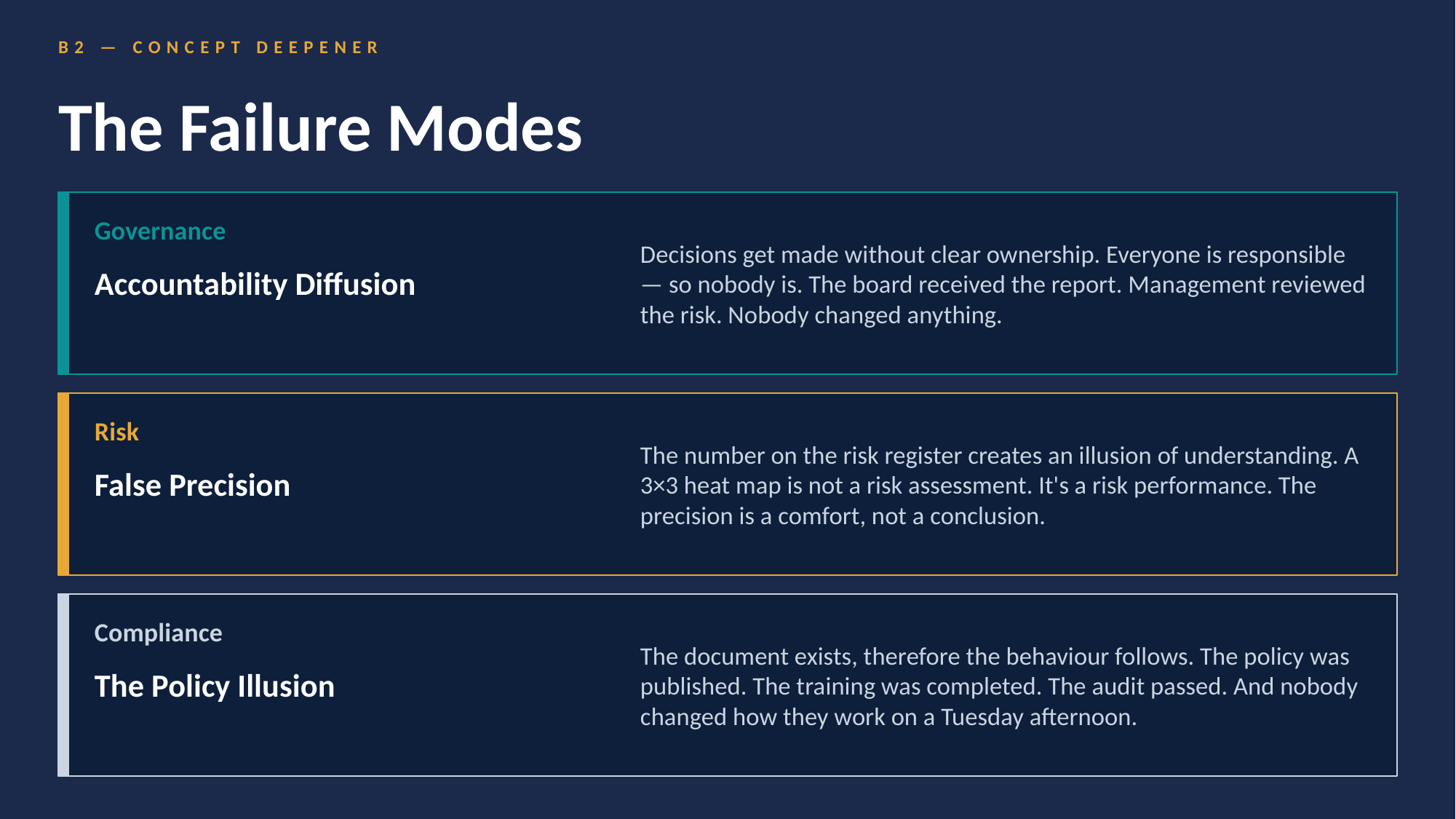

B2 — CONCEPT DEEPENER
The Failure Modes

Governance
Decisions get made without clear ownership. Everyone is responsible — so nobody is. The board received the report. Management reviewed the risk. Nobody changed anything.
Accountability Diffusion

Risk
The number on the risk register creates an illusion of understanding. A 3×3 heat map is not a risk assessment. It's a risk performance. The precision is a comfort, not a conclusion.
False Precision

Compliance
The document exists, therefore the behaviour follows. The policy was published. The training was completed. The audit passed. And nobody changed how they work on a Tuesday afternoon.
The Policy Illusion